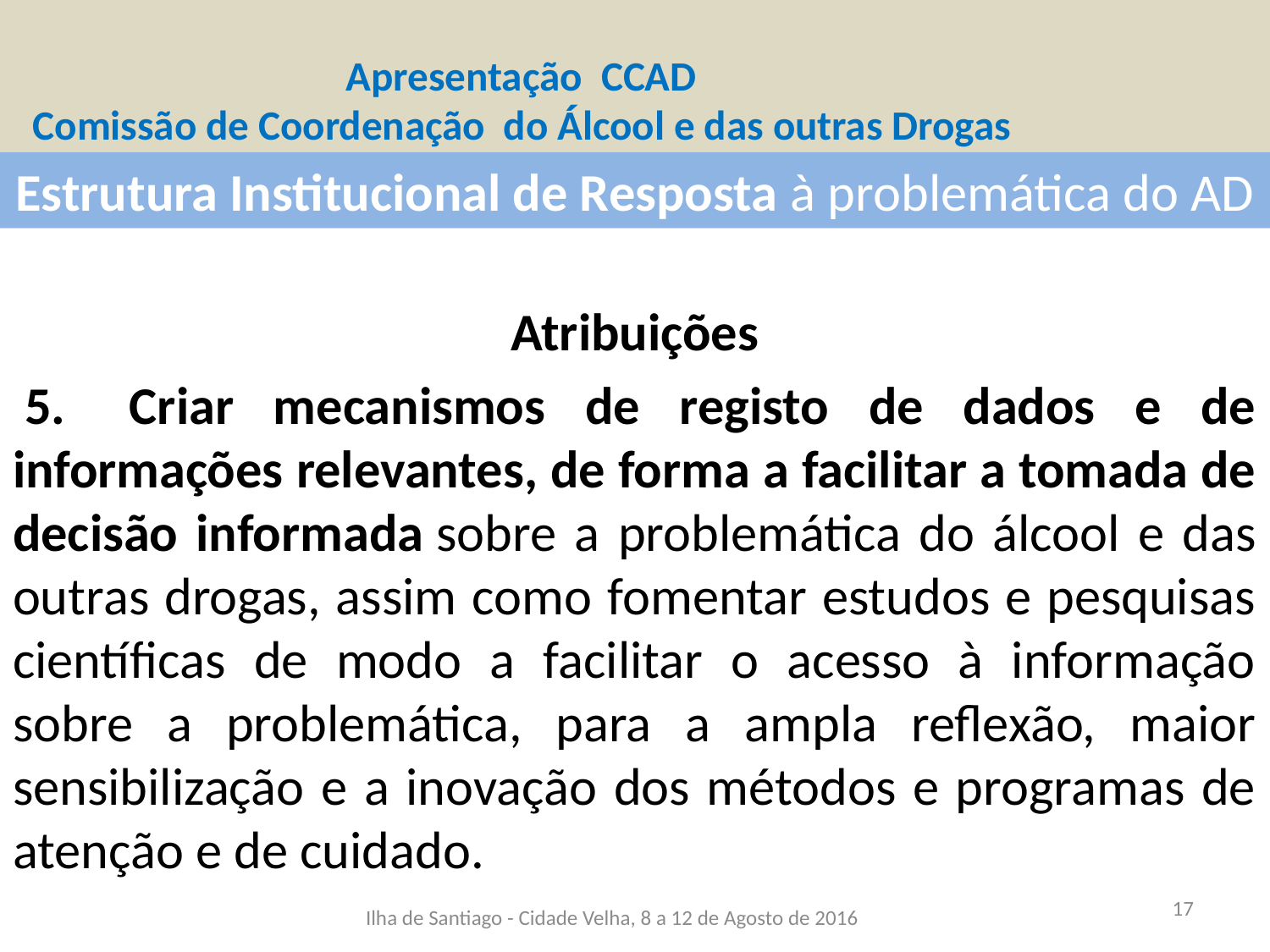

# Apresentação  CCAD Comissão de Coordenação  do Álcool e das outras Drogas
Estrutura Institucional de Resposta à problemática do AD

Atribuições
 5.   Criar mecanismos de registo de dados e de informações relevantes, de forma a facilitar a tomada de decisão informada sobre a problemática do álcool e das outras drogas, assim como fomentar estudos e pesquisas científicas de modo a facilitar o acesso à informação sobre a problemática, para a ampla reflexão, maior sensibilização e a inovação dos métodos e programas de atenção e de cuidado.

Ilha de Santiago - Cidade Velha, 8 a 12 de Agosto de 2016
17